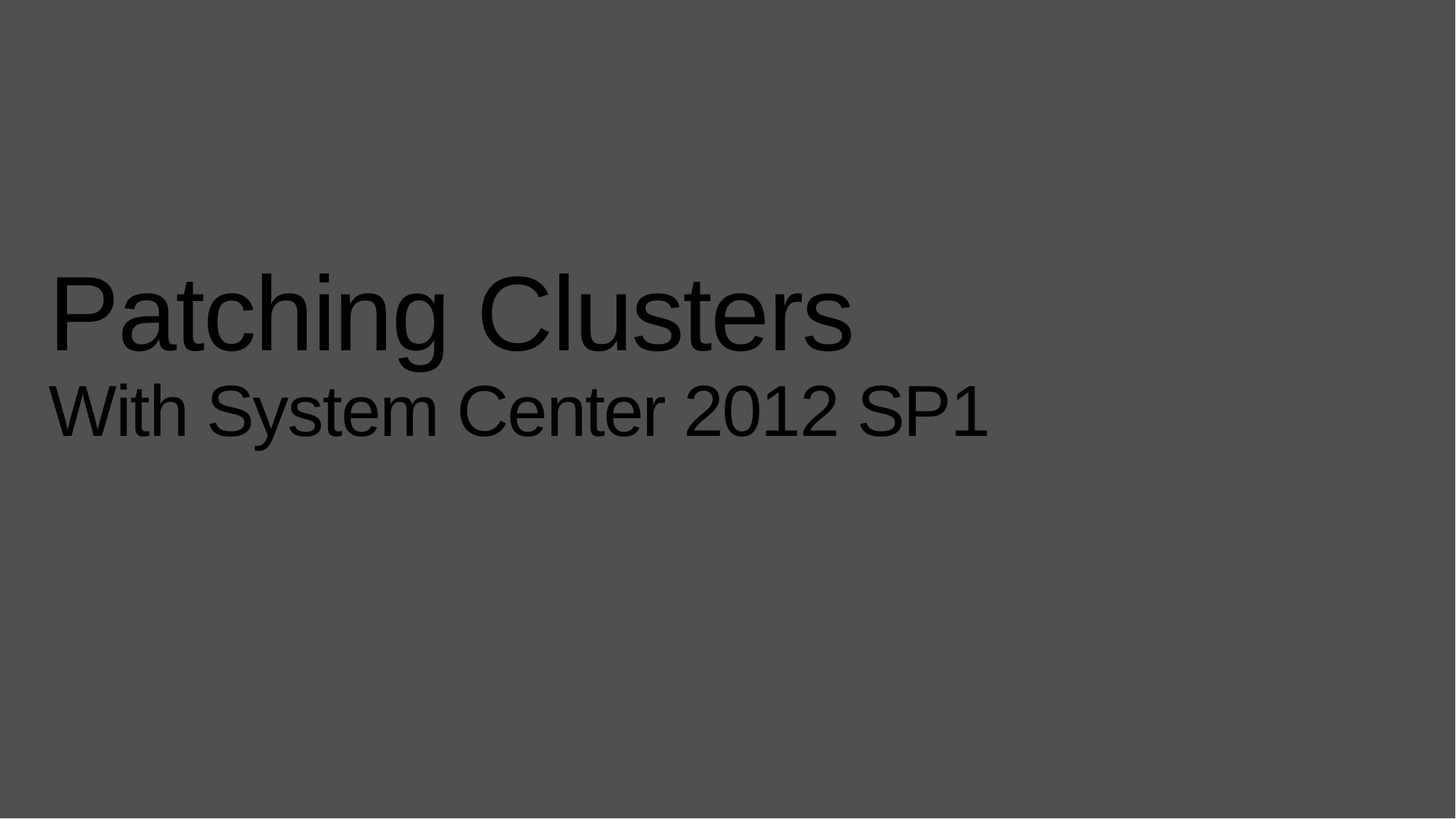

# Patching Clusters With System Center 2012 SP1